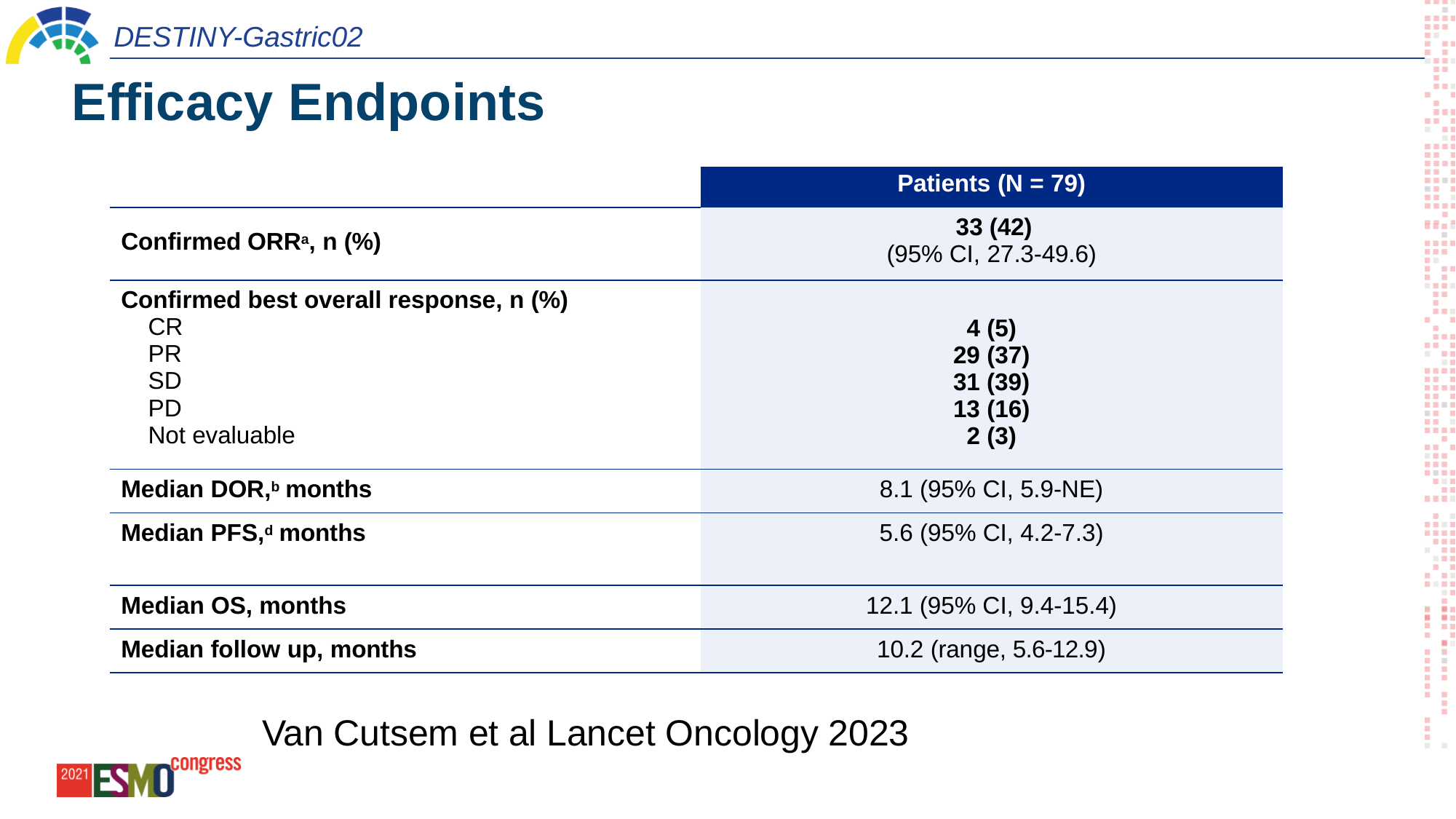

# DESTINY-Gastric02

Efficacy Endpoints
|  | Patients (N = 79) |
| --- | --- |
| Confirmed ORRa, n (%) | 33 (42) (95% CI, 27.3-49.6) |
| Confirmed best overall response, n (%) CR PR SD PD Not evaluable | 4 (5) 29 (37) 31 (39) 13 (16) 2 (3) |
| Median DOR,b months | 8.1 (95% CI, 5.9-NE) |
| Median PFS,d months | 5.6 (95% CI, 4.2-7.3) |
| Median OS, months | 12.1 (95% CI, 9.4-15.4) |
| Median follow up, months | 10.2 (range, 5.6-12.9) |
Van Cutsem et al Lancet Oncology 2023